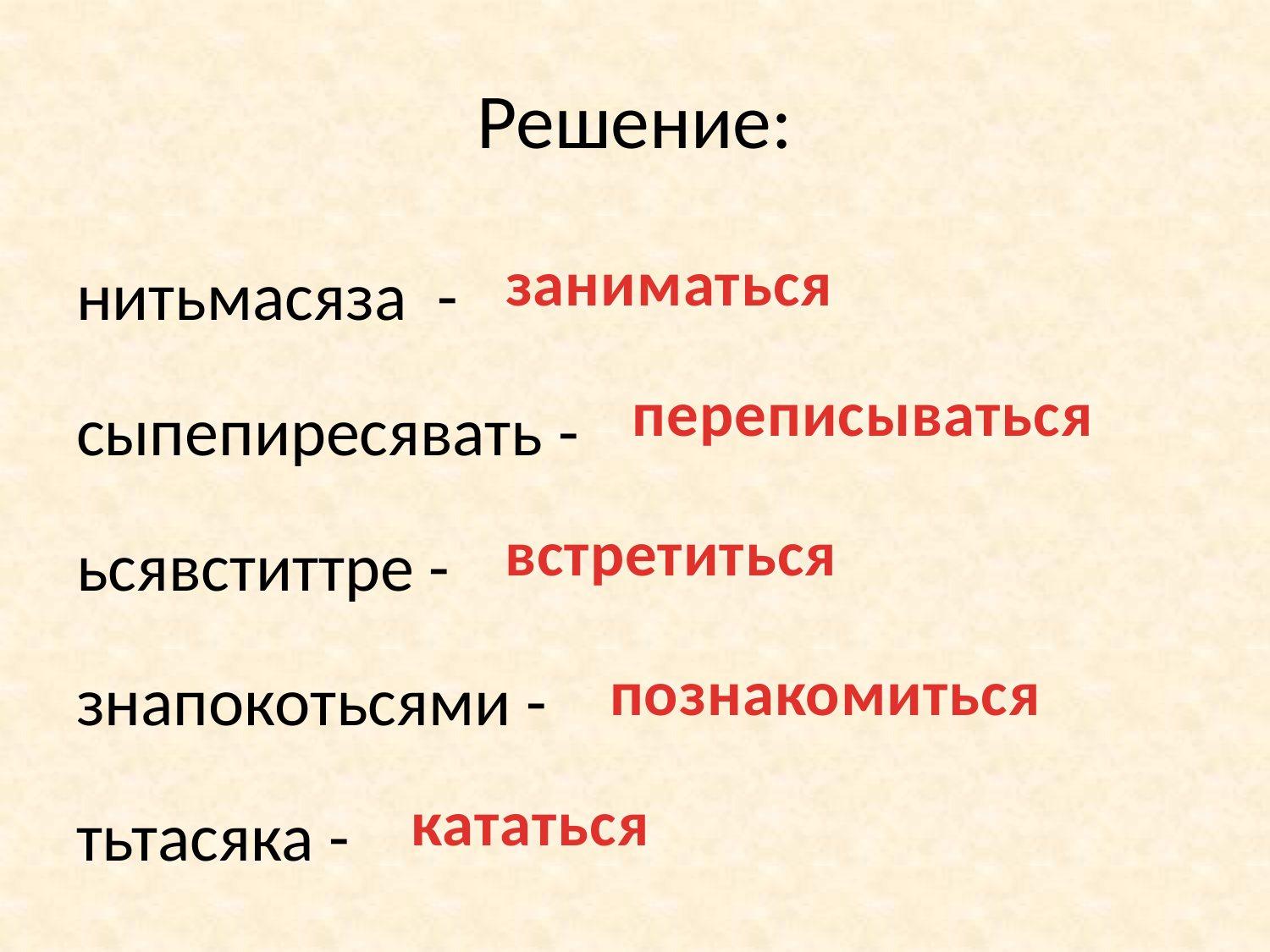

# Решение:
нитьмасяза  -
сыпепиресявать -
ьсявститтре -
знапокотьсями -
тьтасяка -

заниматься
переписываться
встретиться
познакомиться
кататься